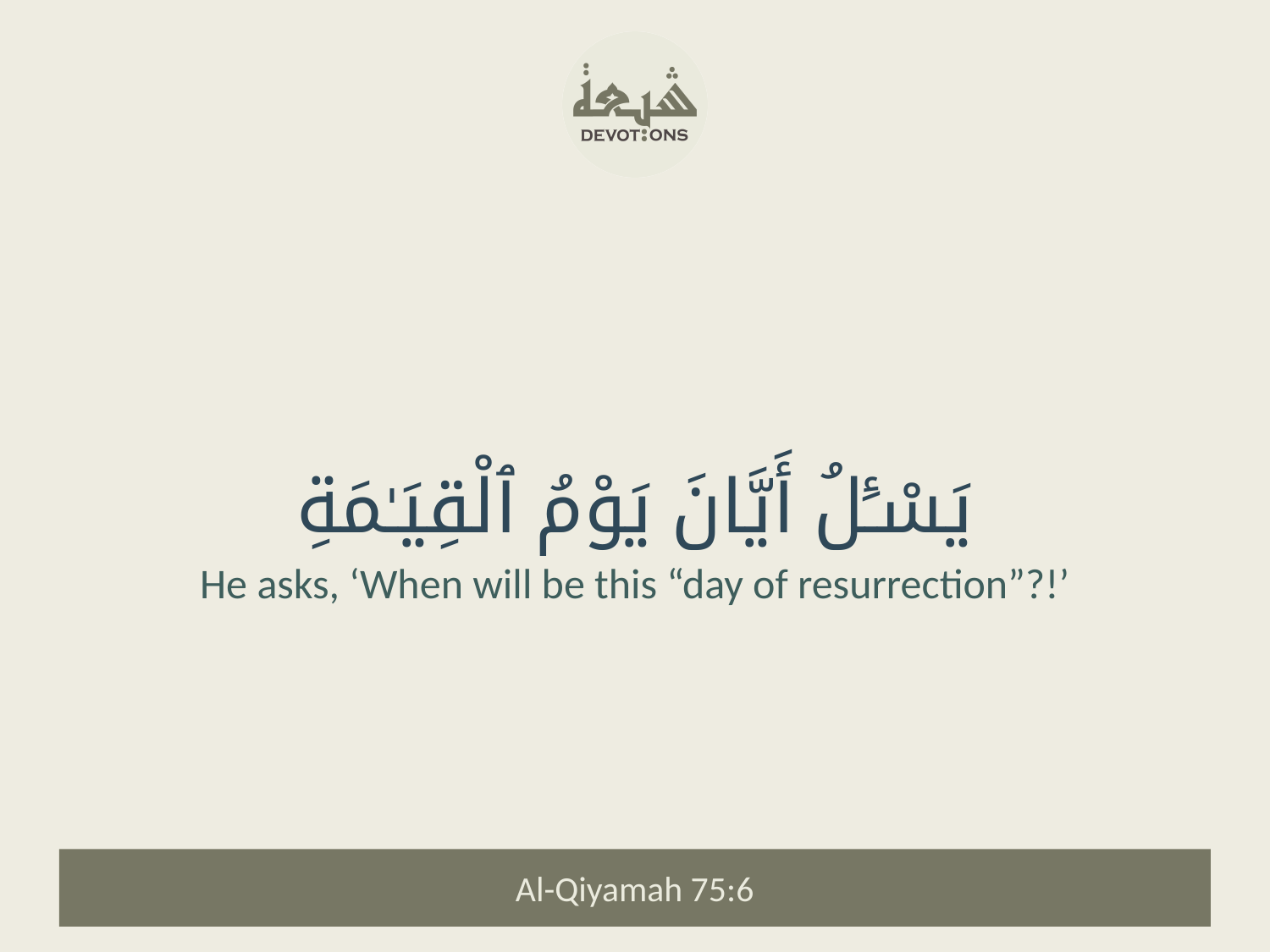

يَسْـَٔلُ أَيَّانَ يَوْمُ ٱلْقِيَـٰمَةِ
He asks, ‘When will be this “day of resurrection”?!’
Al-Qiyamah 75:6